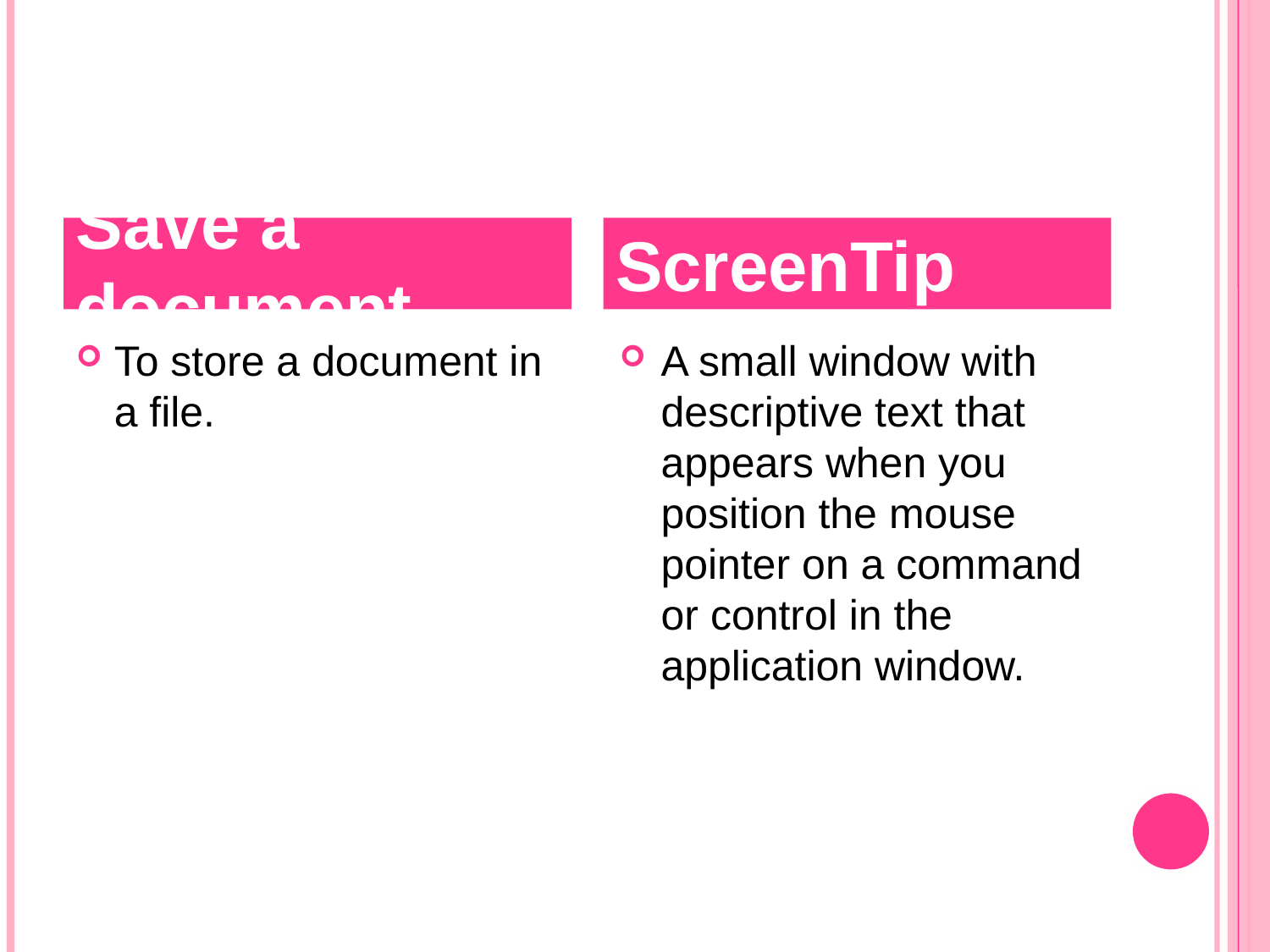

Save a document
ScreenTip
To store a document in a file.
A small window with descriptive text that appears when you position the mouse pointer on a command or control in the application window.